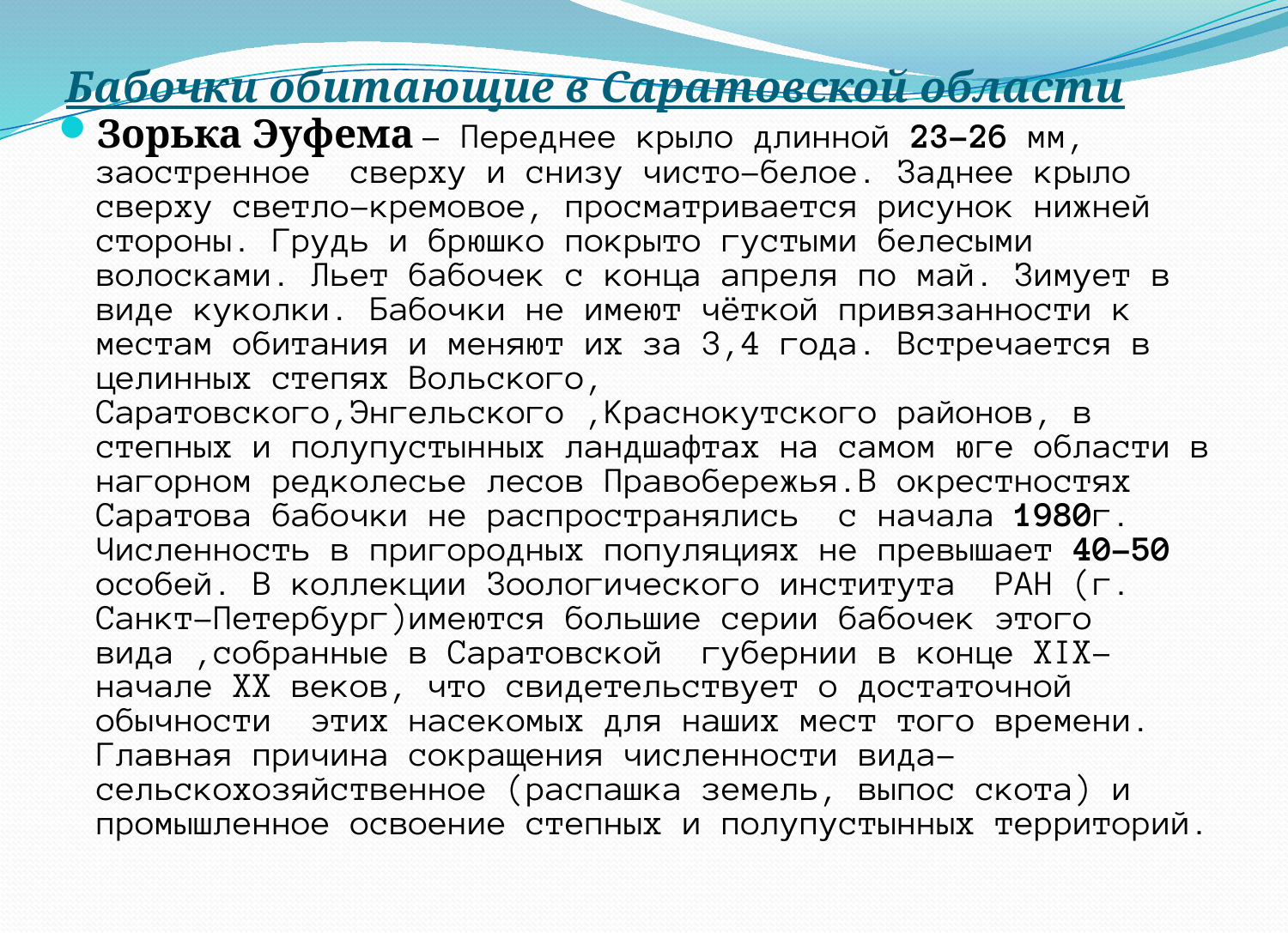

Бабочки обитающие в Саратовской области
Зорька Эуфема - Переднее крыло длинной 23-26 мм, заостренное  сверху и снизу чисто-белое. Заднее крыло сверху светло-кремовое, просматривается рисунок нижней стороны. Грудь и брюшко покрыто густыми белесыми волосками. Льет бабочек с конца апреля по май. Зимует в виде куколки. Бабочки не имеют чёткой привязанности к местам обитания и меняют их за 3,4 года. Встречается в целинных степях Вольского, Саратовского,Энгельского ,Краснокутского районов, в степных и полупустынных ландшафтах на самом юге области в нагорном редколесье лесов Правобережья.В окрестностях Саратова бабочки не распространялись  с начала 1980г. Численность в пригородных популяциях не превышает 40-50 особей. В коллекции Зоологического института  РАН (г. Санкт-Петербург)имеются большие серии бабочек этого вида ,собранные в Саратовской  губернии в конце XIX-начале XX веков, что свидетельствует о достаточной обычности  этих насекомых для наших мест того времени. Главная причина сокращения численности вида- сельскохозяйственное (распашка земель, выпос скота) и промышленное освоение степных и полупустынных территорий.